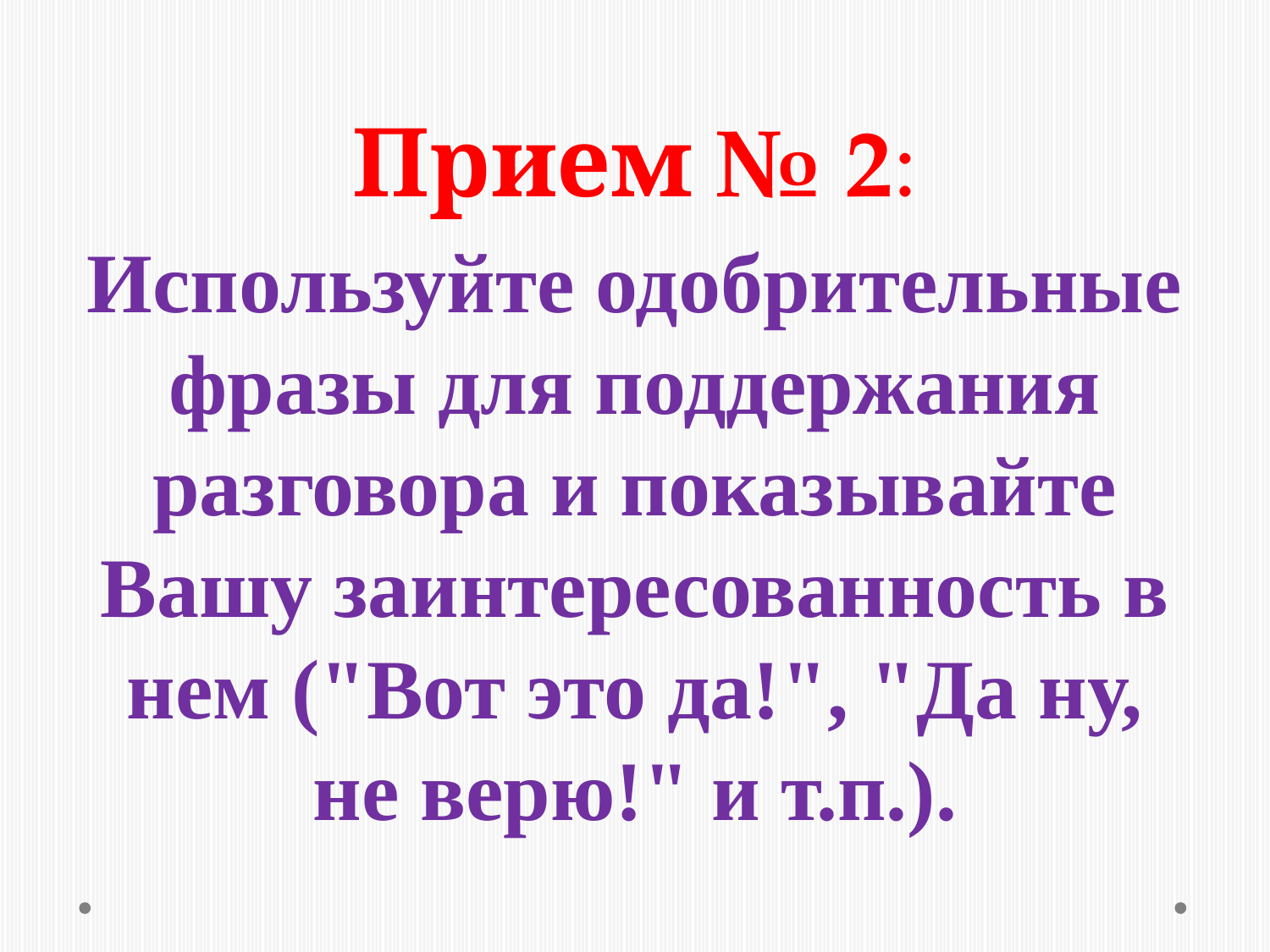

# Прием № 2:
Используйте одобрительные фразы для поддержания разговора и показывайте Вашу заинтересованность в нем ("Вот это да!", "Да ну, не верю!" и т.п.).